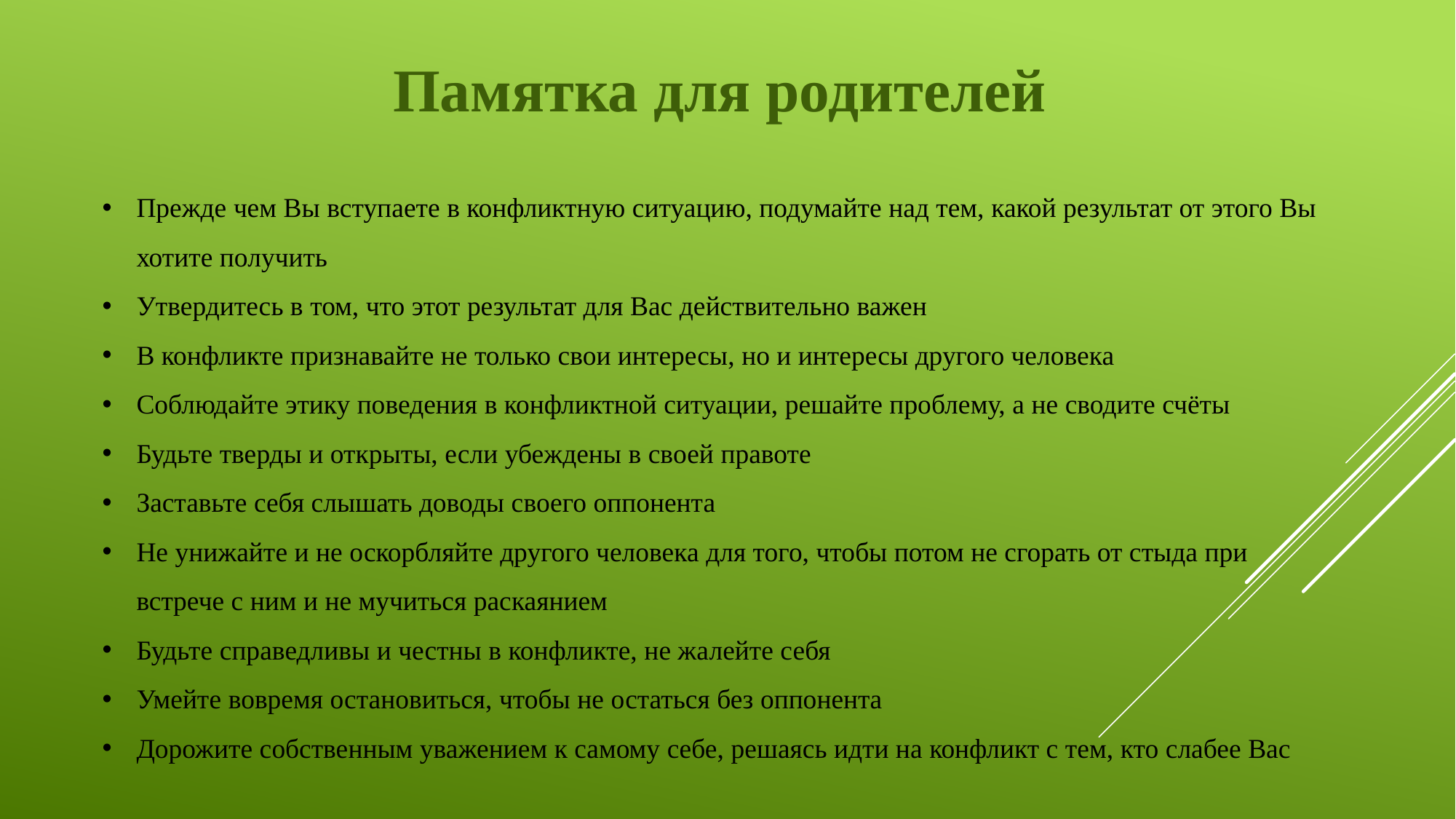

Памятка для родителей
Прежде чем Вы вступаете в конфликтную ситуацию, подумайте над тем, какой результат от этого Вы хотите получить
Утвердитесь в том, что этот результат для Вас действительно важен
В конфликте признавайте не только свои интересы, но и интересы другого человека
Соблюдайте этику поведения в конфликтной ситуации, решайте проблему, а не сводите счёты
Будьте тверды и открыты, если убеждены в своей правоте
Заставьте себя слышать доводы своего оппонента
Не унижайте и не оскорбляйте другого человека для того, чтобы потом не сгорать от стыда при встрече с ним и не мучиться раскаянием
Будьте справедливы и честны в конфликте, не жалейте себя
Умейте вовремя остановиться, чтобы не остаться без оппонента
Дорожите собственным уважением к самому себе, решаясь идти на конфликт с тем, кто слабее Вас